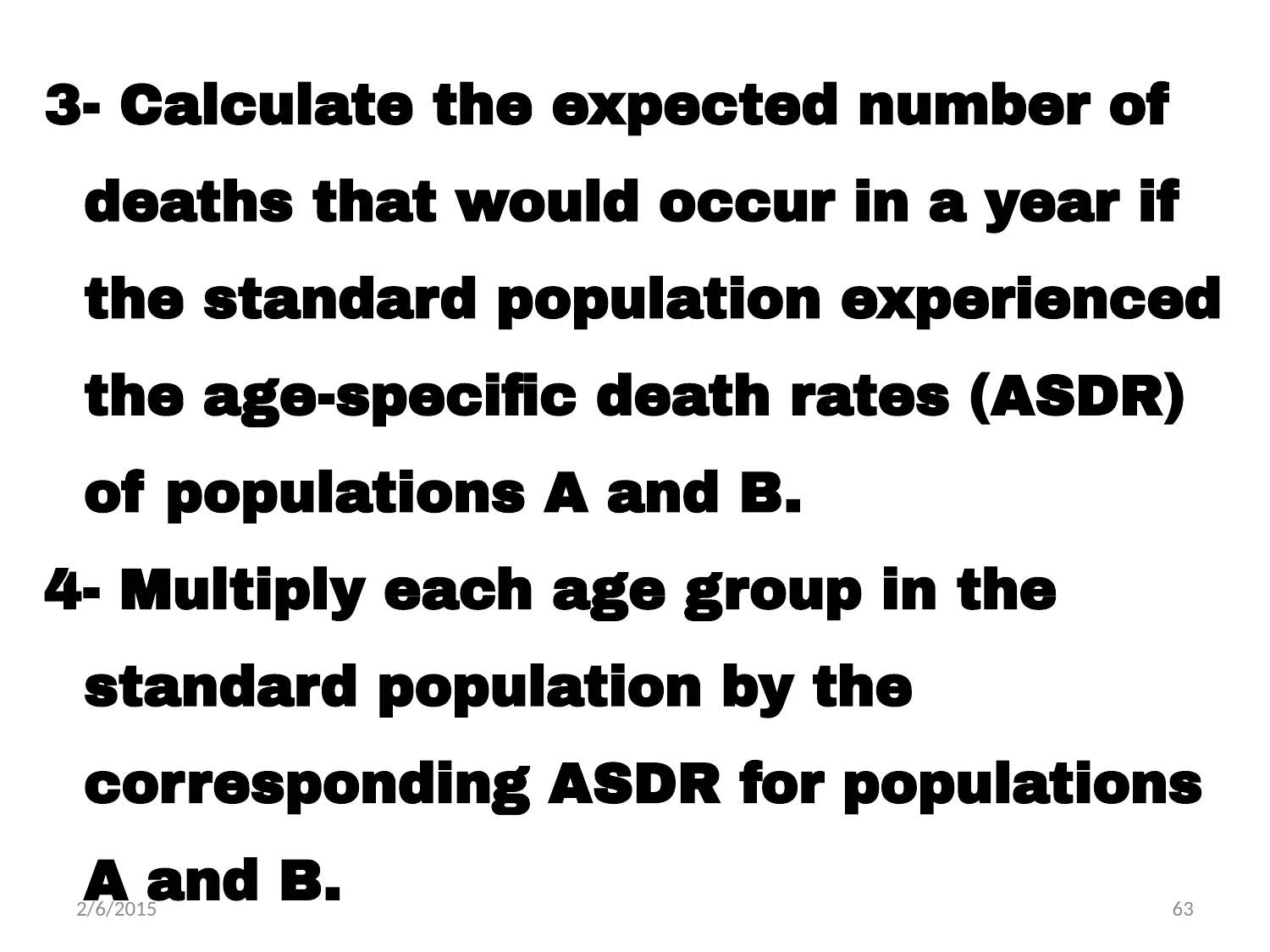

3- Calculate the expected number of deaths that would occur in a year if the standard population experienced the age-specific death rates (ASDR) of populations A and B.
4- Multiply each age group in the standard population by the corresponding ASDR for populations A and B.
2/6/2015
63